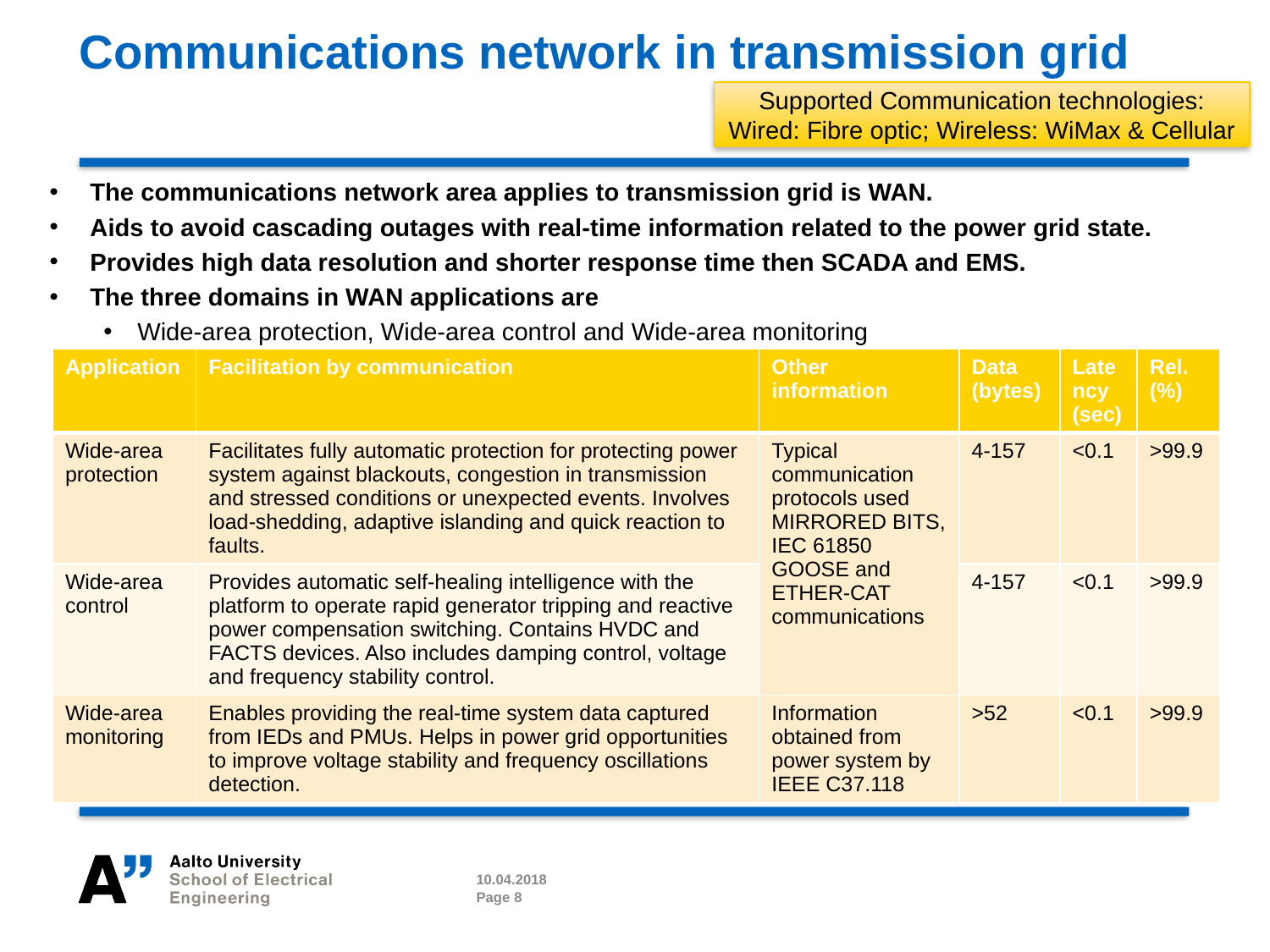

# Communications network in transmission grid
Supported Communication technologies:
Wired: Fibre optic; Wireless: WiMax & Cellular
The communications network area applies to transmission grid is WAN.
Aids to avoid cascading outages with real-time information related to the power grid state.
Provides high data resolution and shorter response time then SCADA and EMS.
The three domains in WAN applications are
Wide-area protection, Wide-area control and Wide-area monitoring
| Application | Facilitation by communication | Other information | Data (bytes) | Latency (sec) | Rel. (%) |
| --- | --- | --- | --- | --- | --- |
| Wide-area protection | Facilitates fully automatic protection for protecting power system against blackouts, congestion in transmission and stressed conditions or unexpected events. Involves load-shedding, adaptive islanding and quick reaction to faults. | Typical communication protocols used MIRRORED BITS, IEC 61850 GOOSE and ETHER-CAT communications | 4-157 | <0.1 | >99.9 |
| Wide-area control | Provides automatic self-healing intelligence with the platform to operate rapid generator tripping and reactive power compensation switching. Contains HVDC and FACTS devices. Also includes damping control, voltage and frequency stability control. |  | 4-157 | <0.1 | >99.9 |
| Wide-area monitoring | Enables providing the real-time system data captured from IEDs and PMUs. Helps in power grid opportunities to improve voltage stability and frequency oscillations detection. | Information obtained from power system by IEEE C37.118 | >52 | <0.1 | >99.9 |

10.04.2018
Page 8